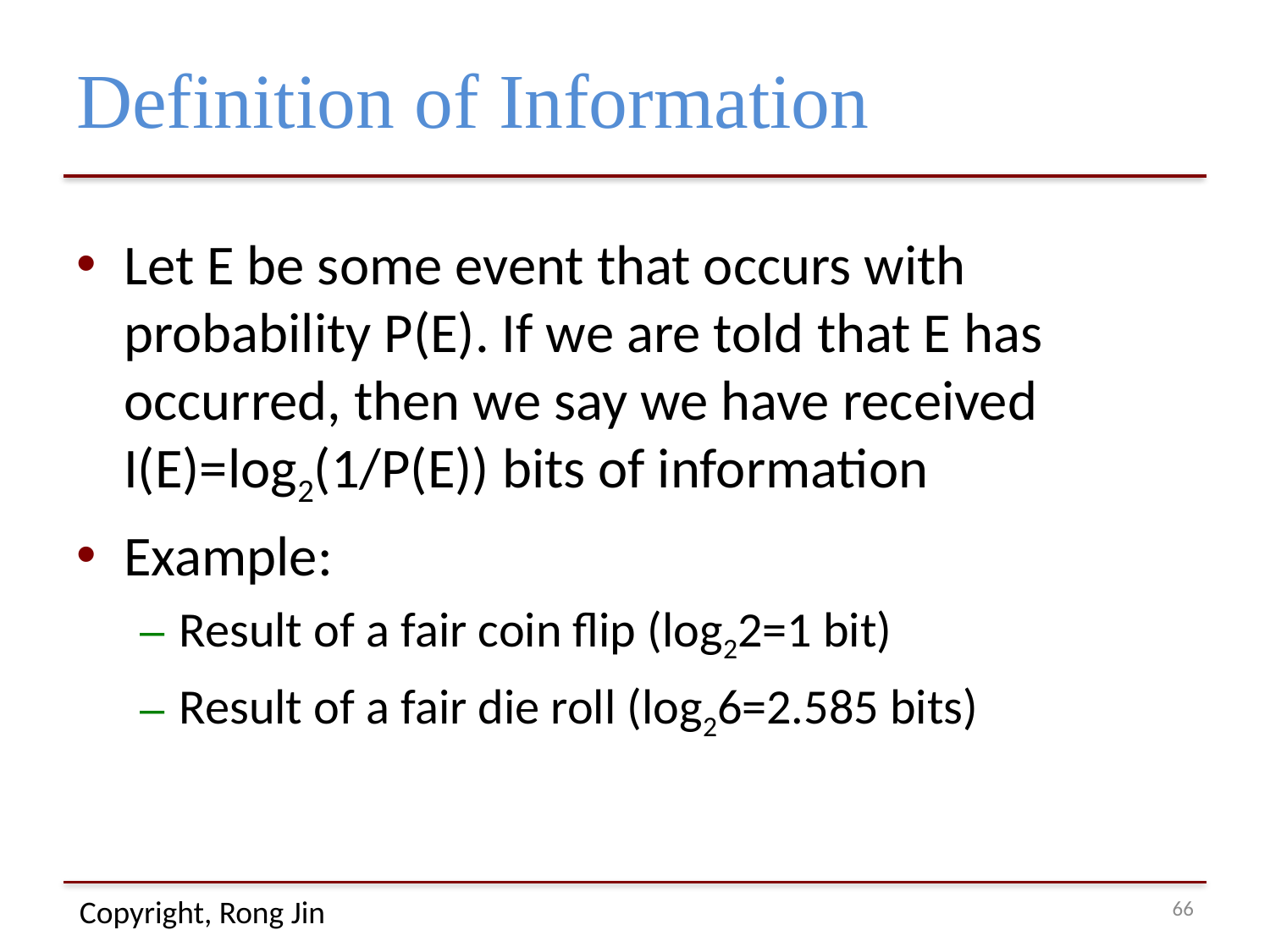

# Definition of Information
Let E be some event that occurs with probability P(E). If we are told that E has occurred, then we say we have received I(E)=log2(1/P(E)) bits of information
Example:
Result of a fair coin flip (log22=1 bit)
Result of a fair die roll (log26=2.585 bits)
66
Copyright, Rong Jin